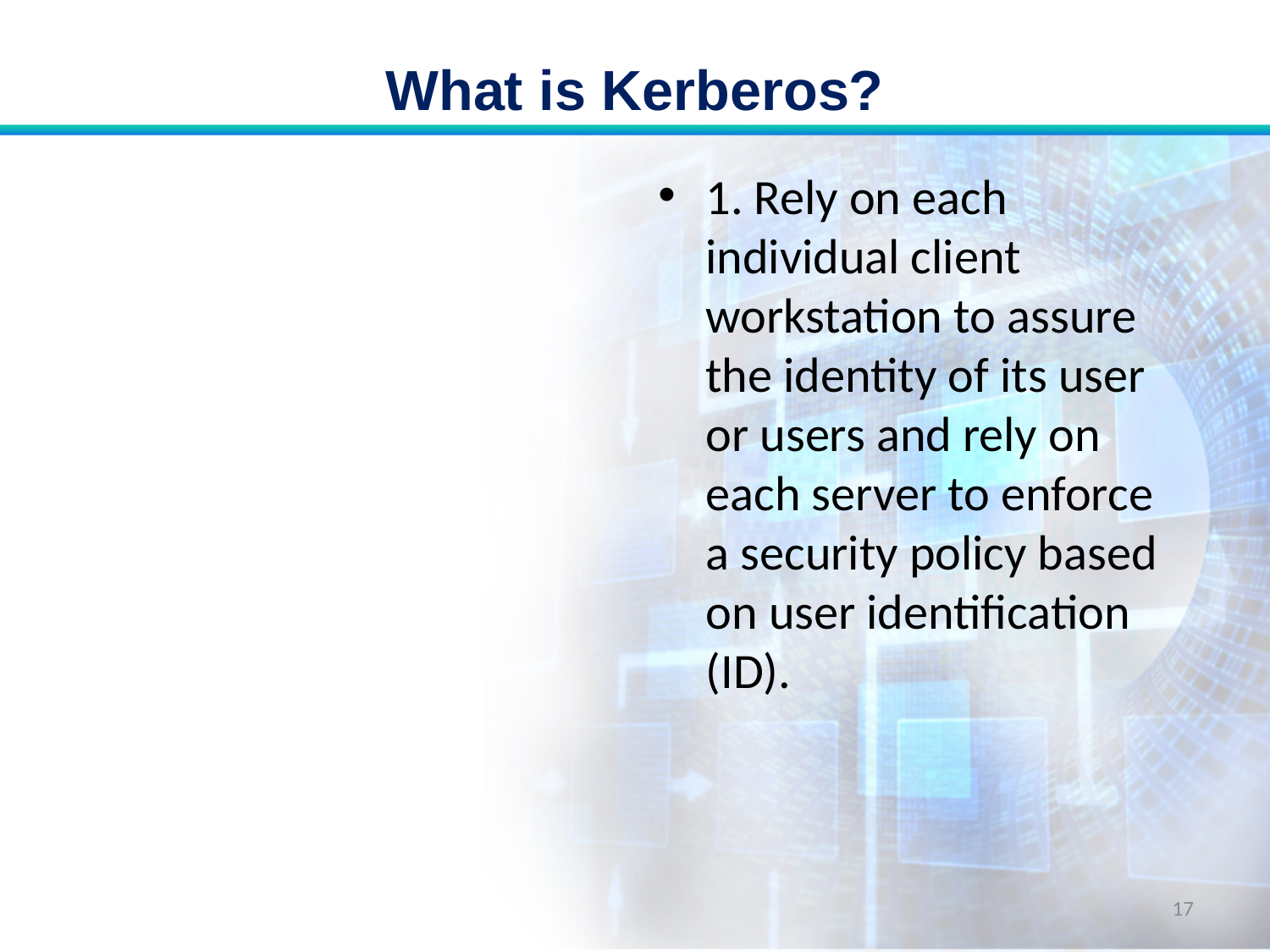

# What is Kerberos?
1. Rely on each individual client workstation to assure the identity of its user or users and rely on each server to enforce a security policy based on user identification (ID).
17